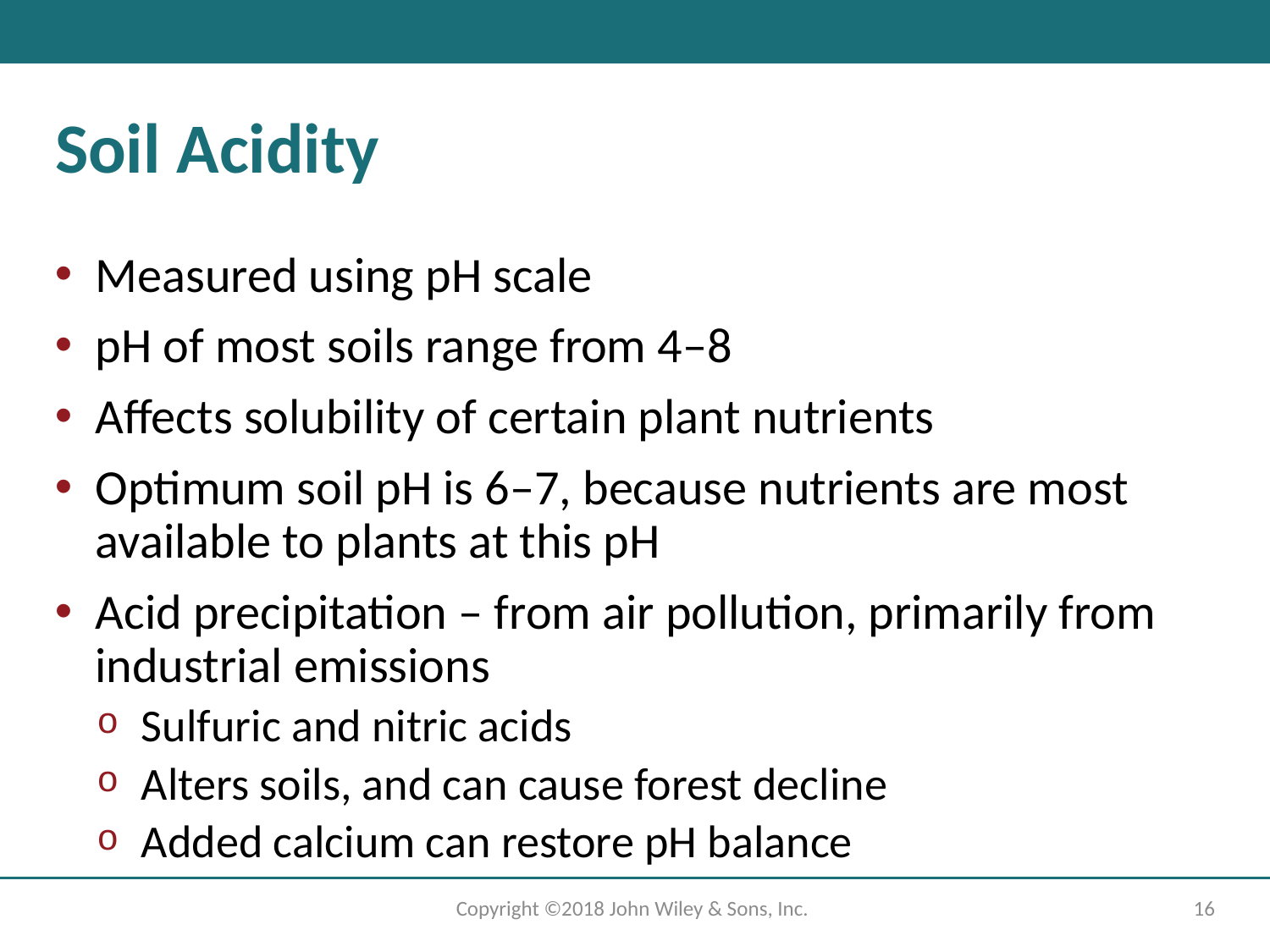

# Soil Acidity
Measured using pH scale
pH of most soils range from 4–8
Affects solubility of certain plant nutrients
Optimum soil pH is 6–7, because nutrients are most available to plants at this pH
Acid precipitation – from air pollution, primarily from industrial emissions
Sulfuric and nitric acids
Alters soils, and can cause forest decline
Added calcium can restore pH balance
Copyright ©2018 John Wiley & Sons, Inc.
16